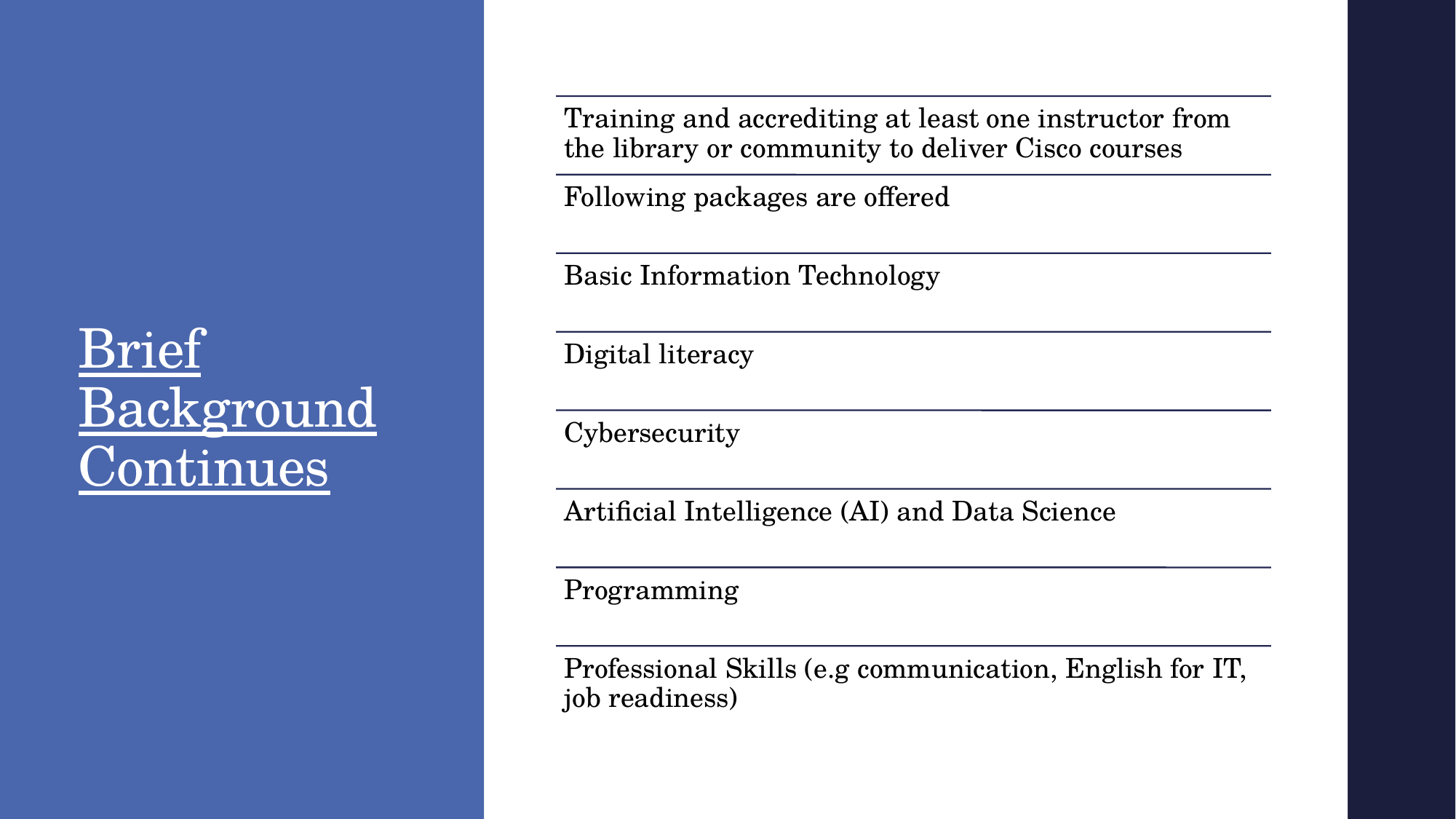

Training and accrediting at least one instructor from the library or community to deliver Cisco courses
Following packages are offered
Basic Information Technology
Digital literacy
Cybersecurity
Artificial Intelligence (AI) and Data Science
Programming
Professional Skills (e.g communication, English for IT, job readiness)
# Brief Background Continues